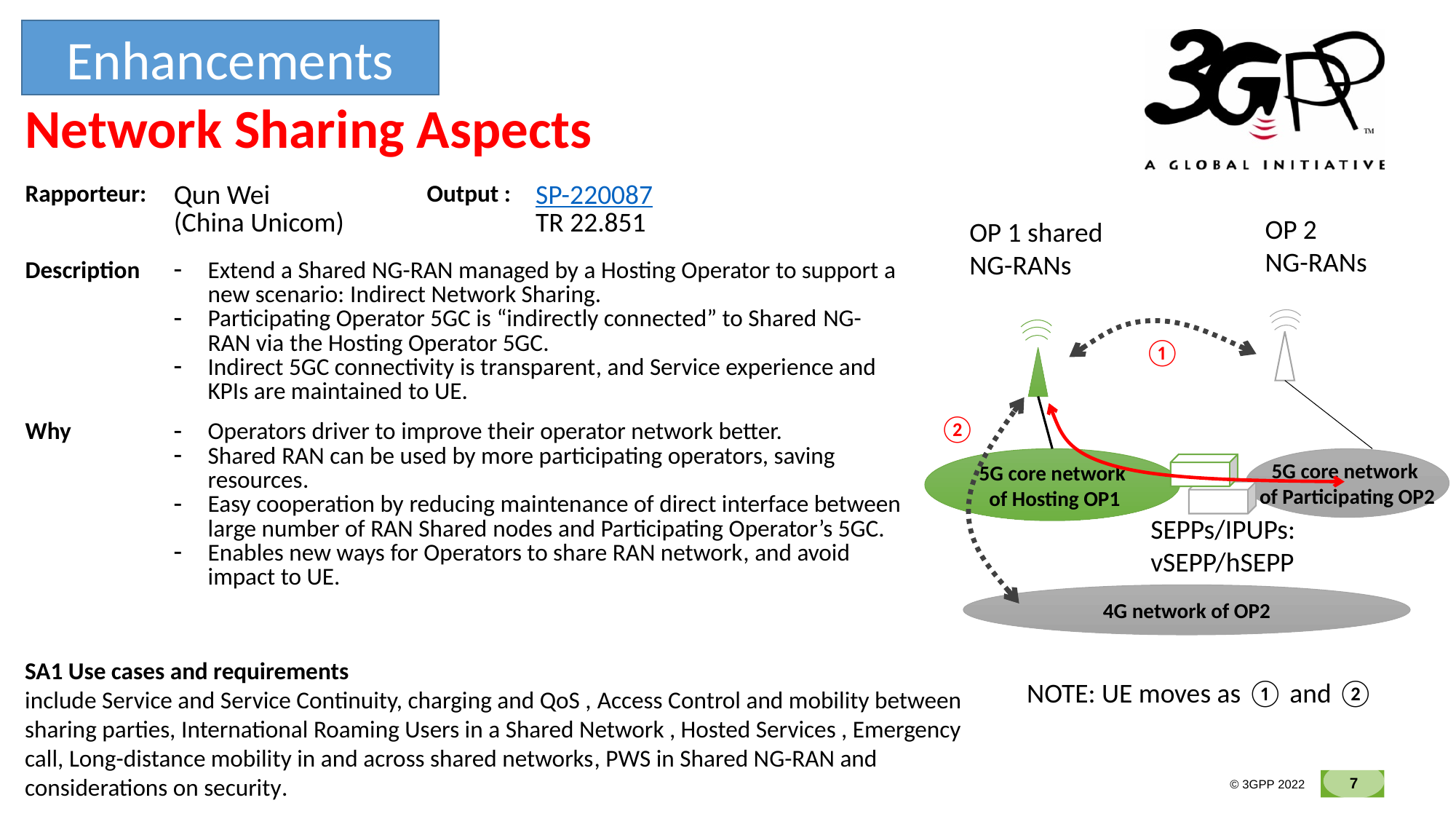

Enhancements
| Network Sharing Aspects |  |  |  |
| --- | --- | --- | --- |
| Rapporteur: | Qun Wei (China Unicom) | Output : | SP-220087 TR 22.851 |
| Description | Extend a Shared NG-RAN managed by a Hosting Operator to support a new scenario: Indirect Network Sharing. Participating Operator 5GC is “indirectly connected” to Shared NG-RAN via the Hosting Operator 5GC. Indirect 5GC connectivity is transparent, and Service experience and KPIs are maintained to UE. |  |  |
| Why | Operators driver to improve their operator network better. Shared RAN can be used by more participating operators, saving resources. Easy cooperation by reducing maintenance of direct interface between large number of RAN Shared nodes and Participating Operator’s 5GC. Enables new ways for Operators to share RAN network, and avoid impact to UE. |  |  |
OP 2
NG-RANs
OP 1 shared
NG-RANs

5G core network
 of Hosting OP1
5G core network
of Participating OP2

4G network of OP2

①

②

SEPPs/IPUPs: vSEPP/hSEPP
SA1 Use cases and requirements
include Service and Service Continuity, charging and QoS , Access Control and mobility between sharing parties, International Roaming Users in a Shared Network , Hosted Services , Emergency call, Long-distance mobility in and across shared networks, PWS in Shared NG-RAN and considerations on security.
NOTE: UE moves as ① and ②